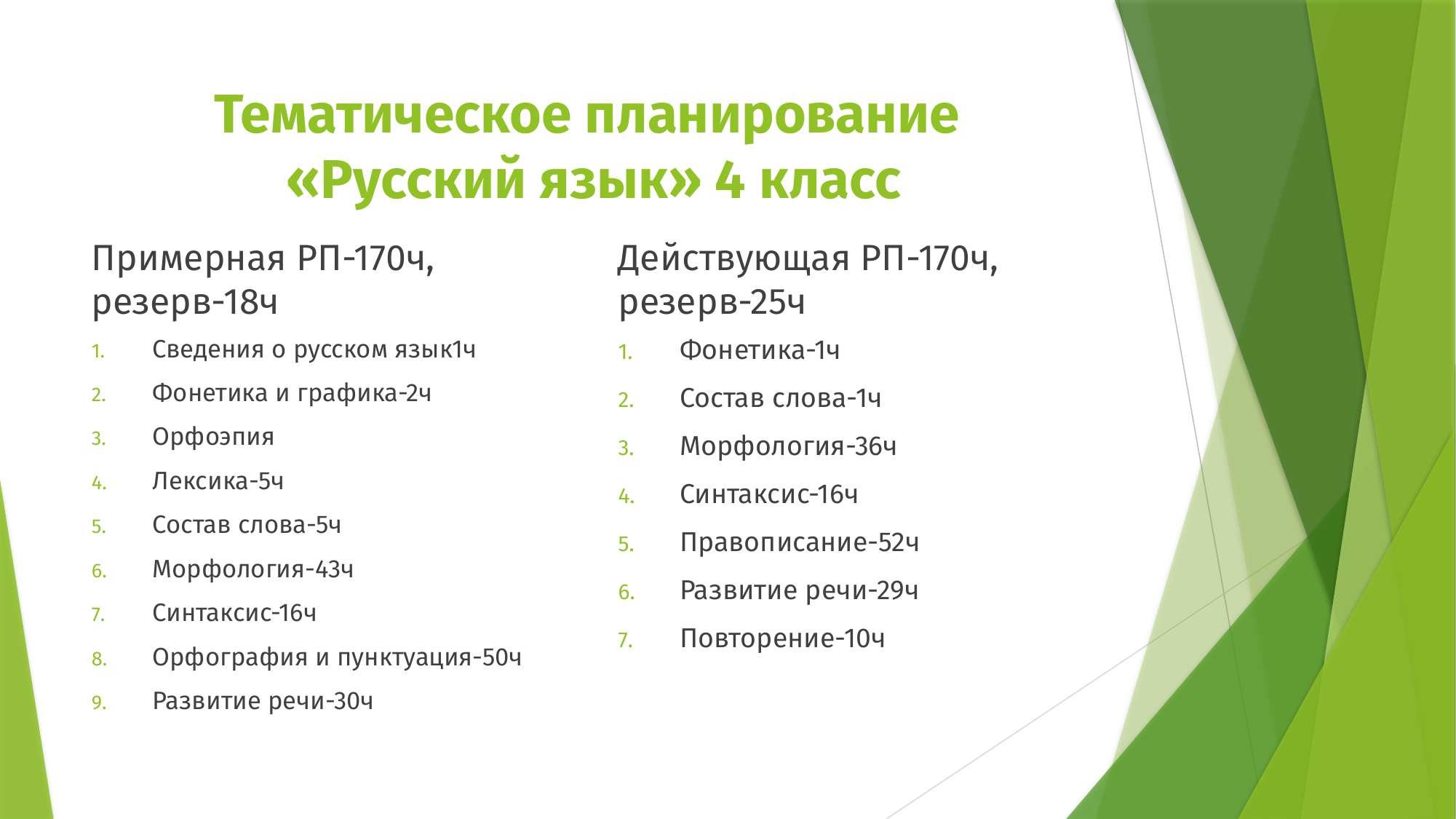

# Тематическое планирование «Русский язык» 4 класс
Примерная РП-170ч, резерв-18ч
Действующая РП-170ч, резерв-25ч
Сведения о русском язык1ч
Фонетика и графика-2ч
Орфоэпия
Лексика-5ч
Состав слова-5ч
Морфология-43ч
Синтаксис-16ч
Орфография и пунктуация-50ч
Развитие речи-30ч
Фонетика-1ч
Состав слова-1ч
Морфология-36ч
Синтаксис-16ч
Правописание-52ч
Развитие речи-29ч
Повторение-10ч